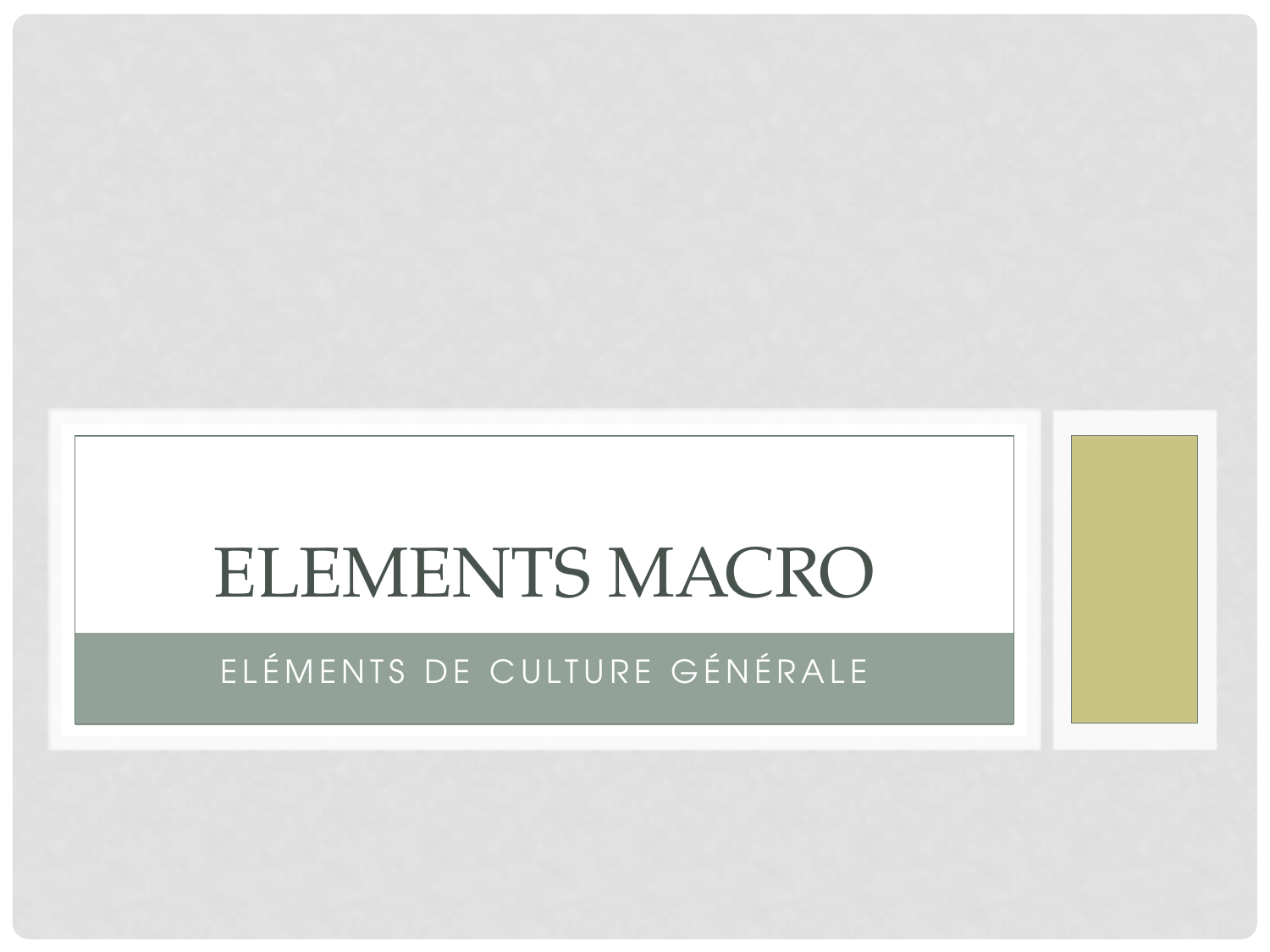

# ELEMENTS MACRO
Eléments de culture générale